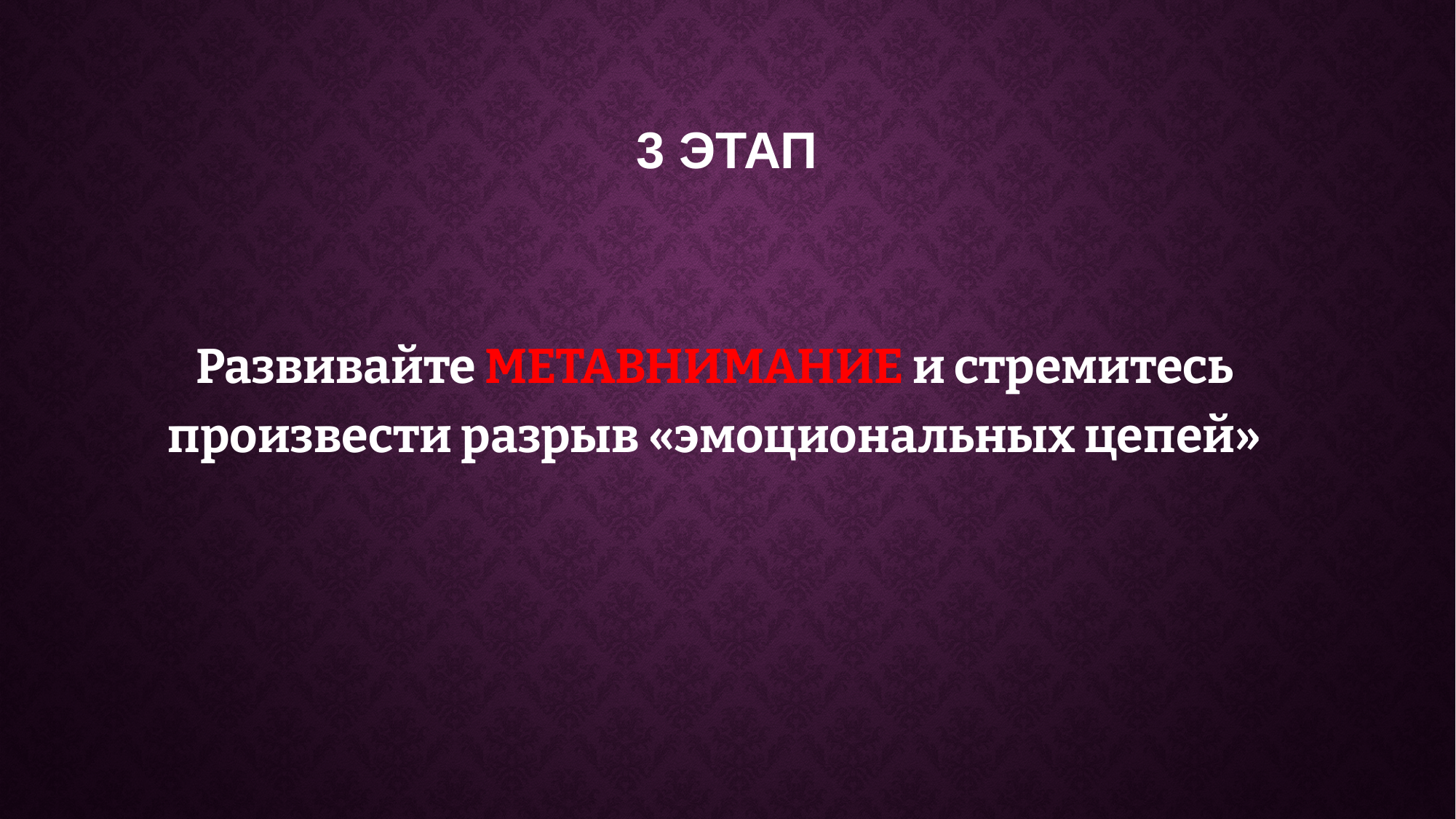

# 3 этап
Развивайте МЕТАВНИМАНИЕ и стремитесь произвести разрыв «эмоциональных цепей»